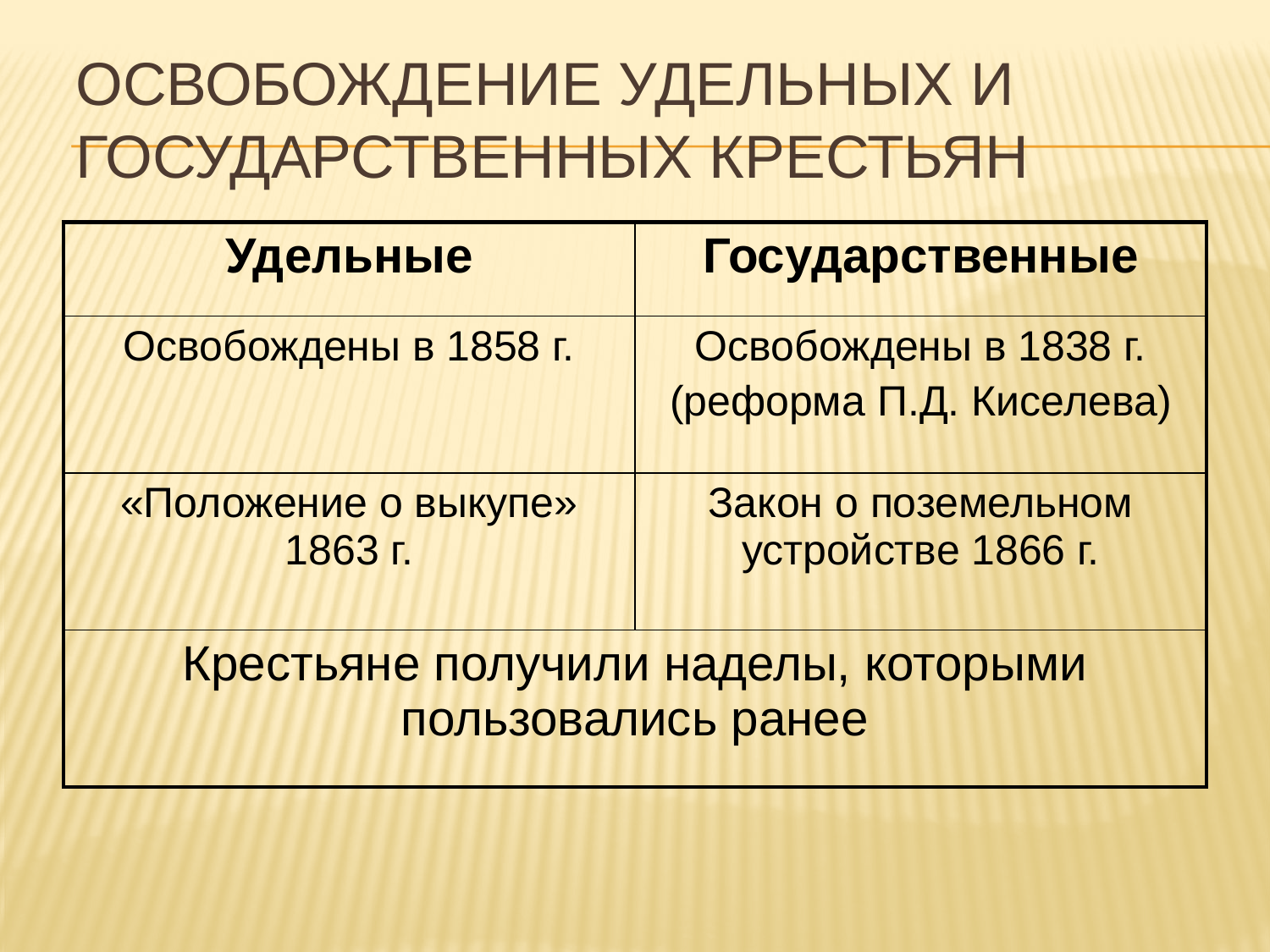

# Освобождение удельных и государственных крестьян
| Удельные | Государственные |
| --- | --- |
| Освобождены в 1858 г. | Освобождены в 1838 г. (реформа П.Д. Киселева) |
| «Положение о выкупе» 1863 г. | Закон о поземельном устройстве 1866 г. |
| Крестьяне получили наделы, которыми пользовались ранее |  |